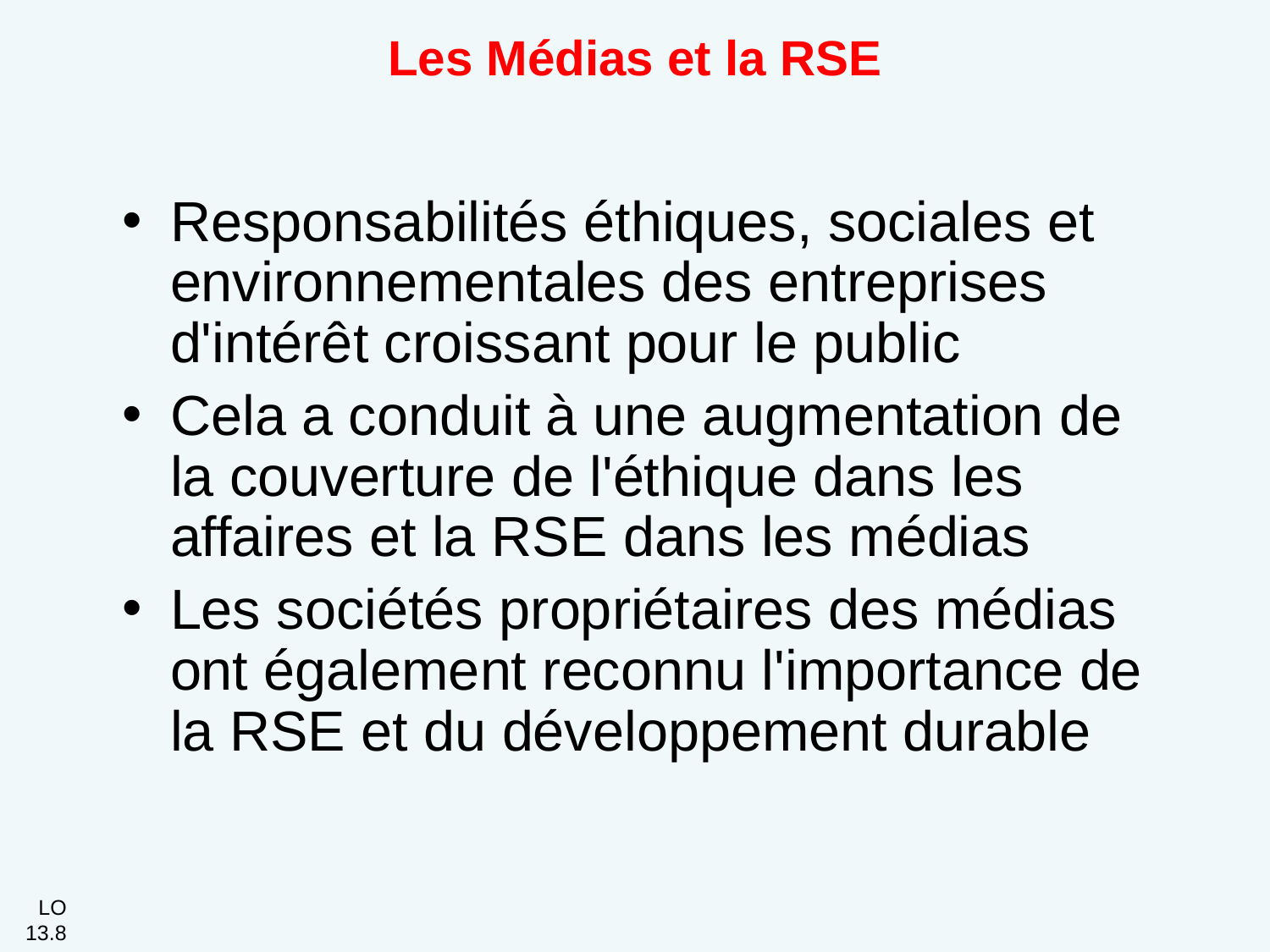

# Les Médias et la RSE
Responsabilités éthiques, sociales et environnementales des entreprises d'intérêt croissant pour le public
Cela a conduit à une augmentation de la couverture de l'éthique dans les affaires et la RSE dans les médias
Les sociétés propriétaires des médias ont également reconnu l'importance de la RSE et du développement durable
LO 13.8